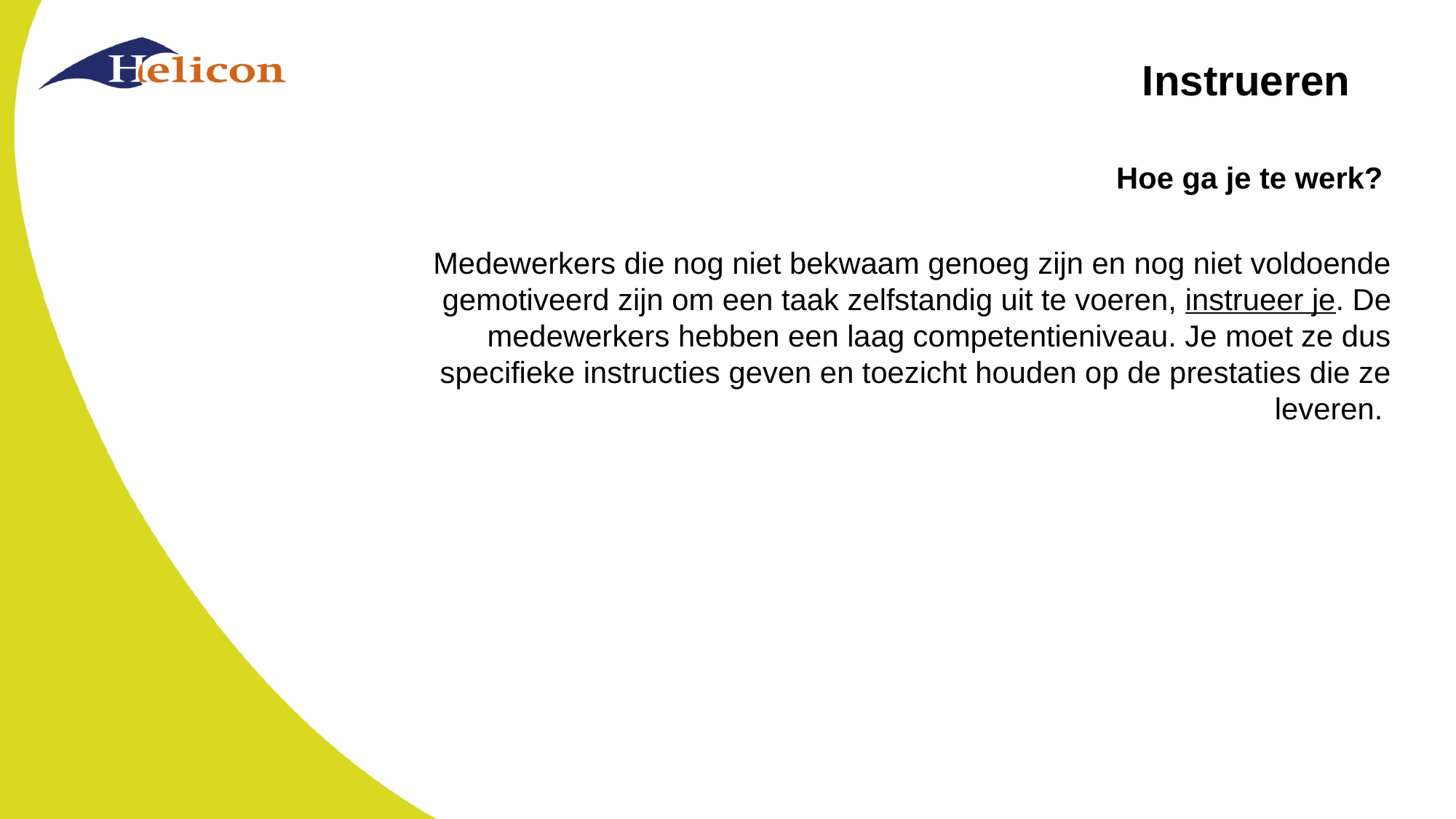

# Instrueren
Hoe ga je te werk?

 Medewerkers die nog niet bekwaam genoeg zijn en nog niet voldoende gemotiveerd zijn om een taak zelfstandig uit te voeren, instrueer je. De medewerkers hebben een laag competentieniveau. Je moet ze dus specifieke instructies geven en toezicht houden op de prestaties die ze leveren.